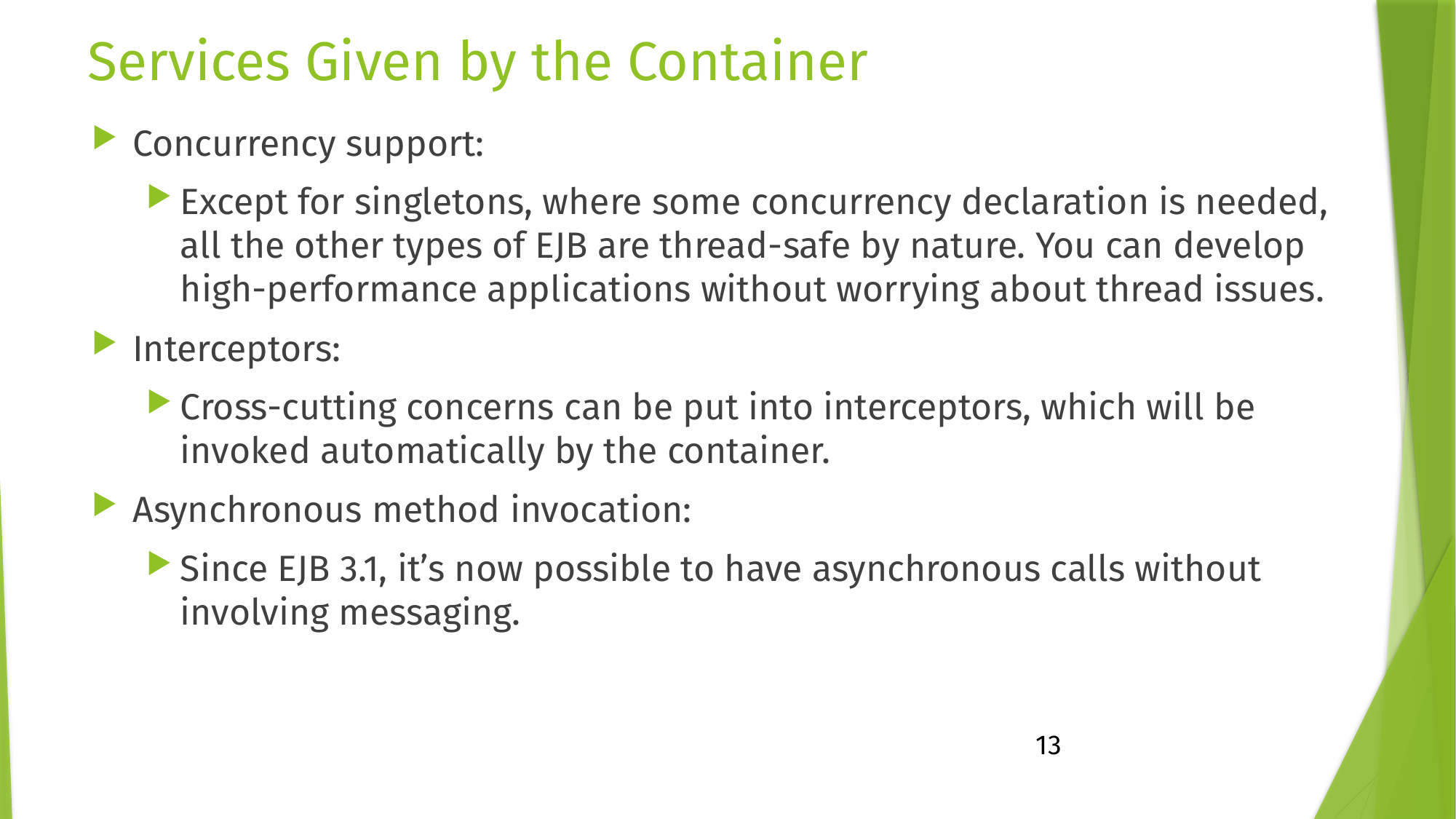

# Services Given by the Container
Concurrency support:
Except for singletons, where some concurrency declaration is needed, all the other types of EJB are thread-safe by nature. You can develop high-performance applications without worrying about thread issues.
Interceptors:
Cross-cutting concerns can be put into interceptors, which will be invoked automatically by the container.
Asynchronous method invocation:
Since EJB 3.1, it’s now possible to have asynchronous calls without involving messaging.
13